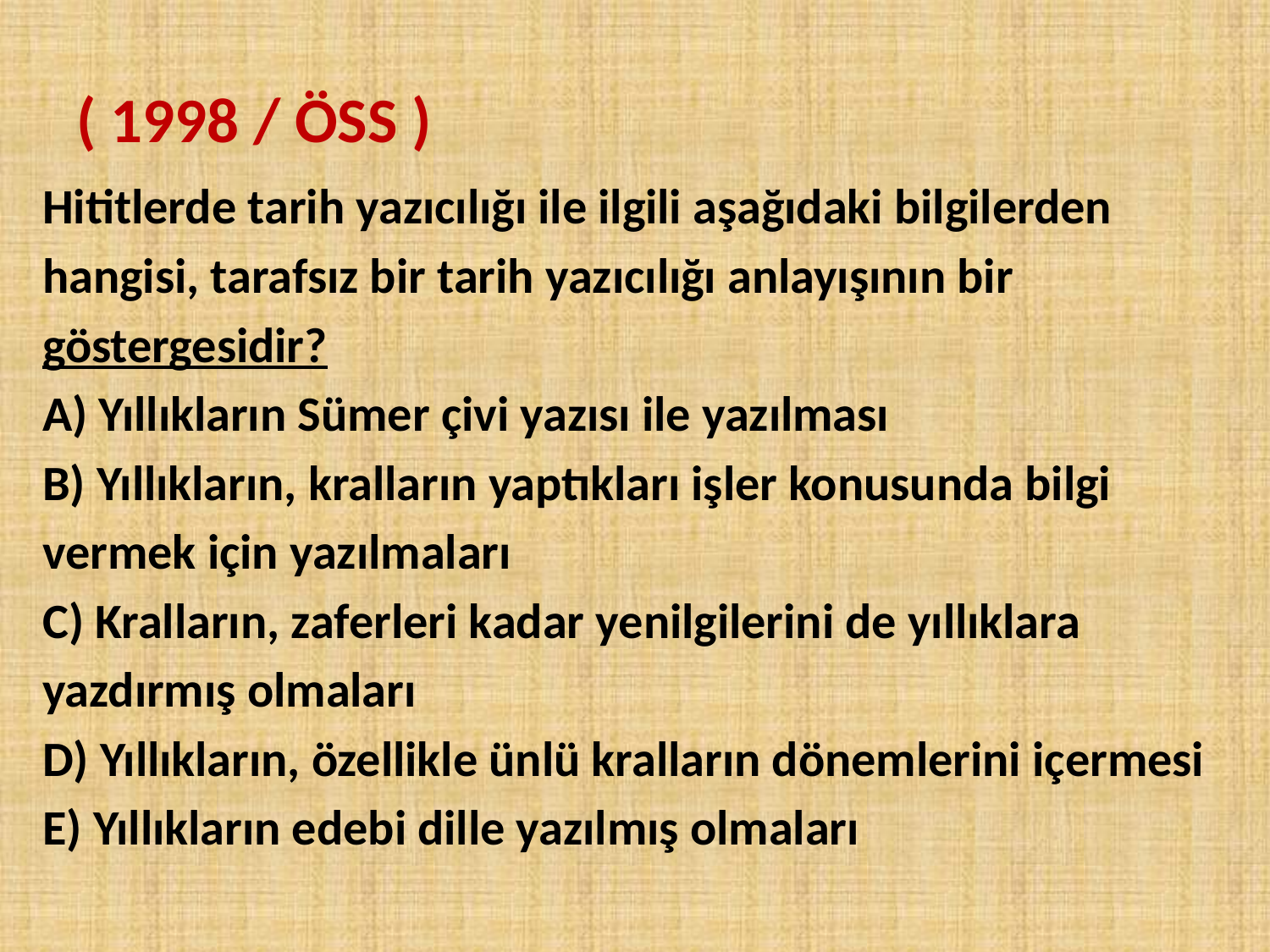

# ( 1998 / ÖSS )
Hititlerde tarih yazıcılığı ile ilgili aşağıdaki bilgilerden
hangisi, tarafsız bir tarih yazıcılığı anlayışının bir
göstergesidir?
A) Yıllıkların Sümer çivi yazısı ile yazılması
B) Yıllıkların, kralların yaptıkları işler konusunda bilgi
vermek için yazılmaları
C) Kralların, zaferleri kadar yenilgilerini de yıllıklara
yazdırmış olmaları
D) Yıllıkların, özellikle ünlü kralların dönemlerini içermesi
E) Yıllıkların edebi dille yazılmış olmaları